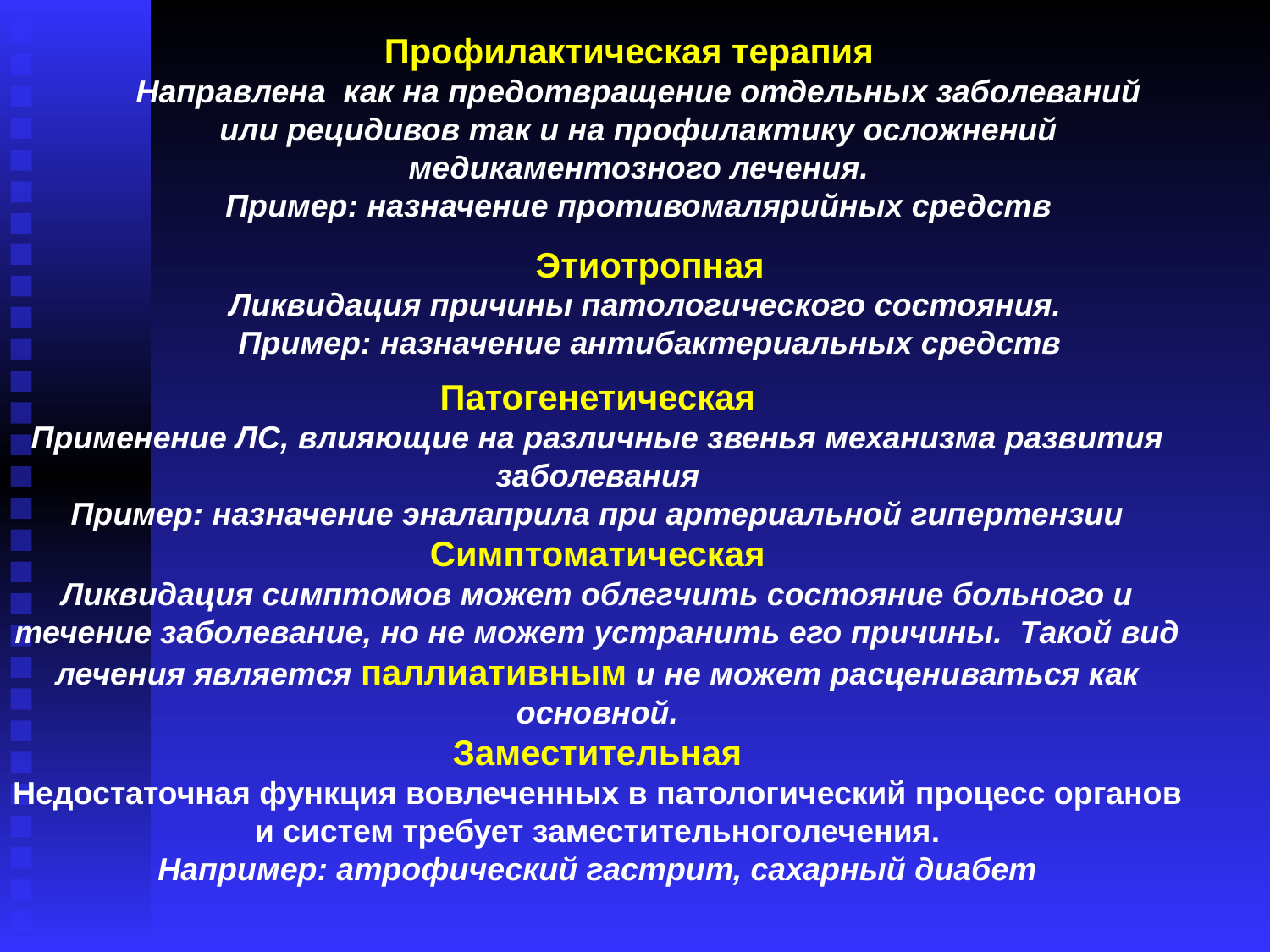

Профилактическая терапия
Направлена  как на предотвращение отдельных заболеваний или рецидивов так и на профилактику осложнений медикаментозного лечения.
Пример: назначение противомалярийных средств
Этиотропная
Ликвидация причины патологического состояния.
Пример: назначение антибактериальных средств
Патогенетическая
Применение ЛС, влияющие на различные звенья механизма развития заболевания
Пример: назначение эналаприла при артериальной гипертензии
Симптоматическая
Ликвидация симптомов может облегчить состояние больного и течение заболевание, но не может устранить его причины.  Такой вид лечения является паллиативным и не может расцениваться как основной.
Заместительная
Недостаточная функция вовлеченных в патологический процесс органов и систем требует заместительноголечения.
Например: атрофический гастрит, сахарный диабет